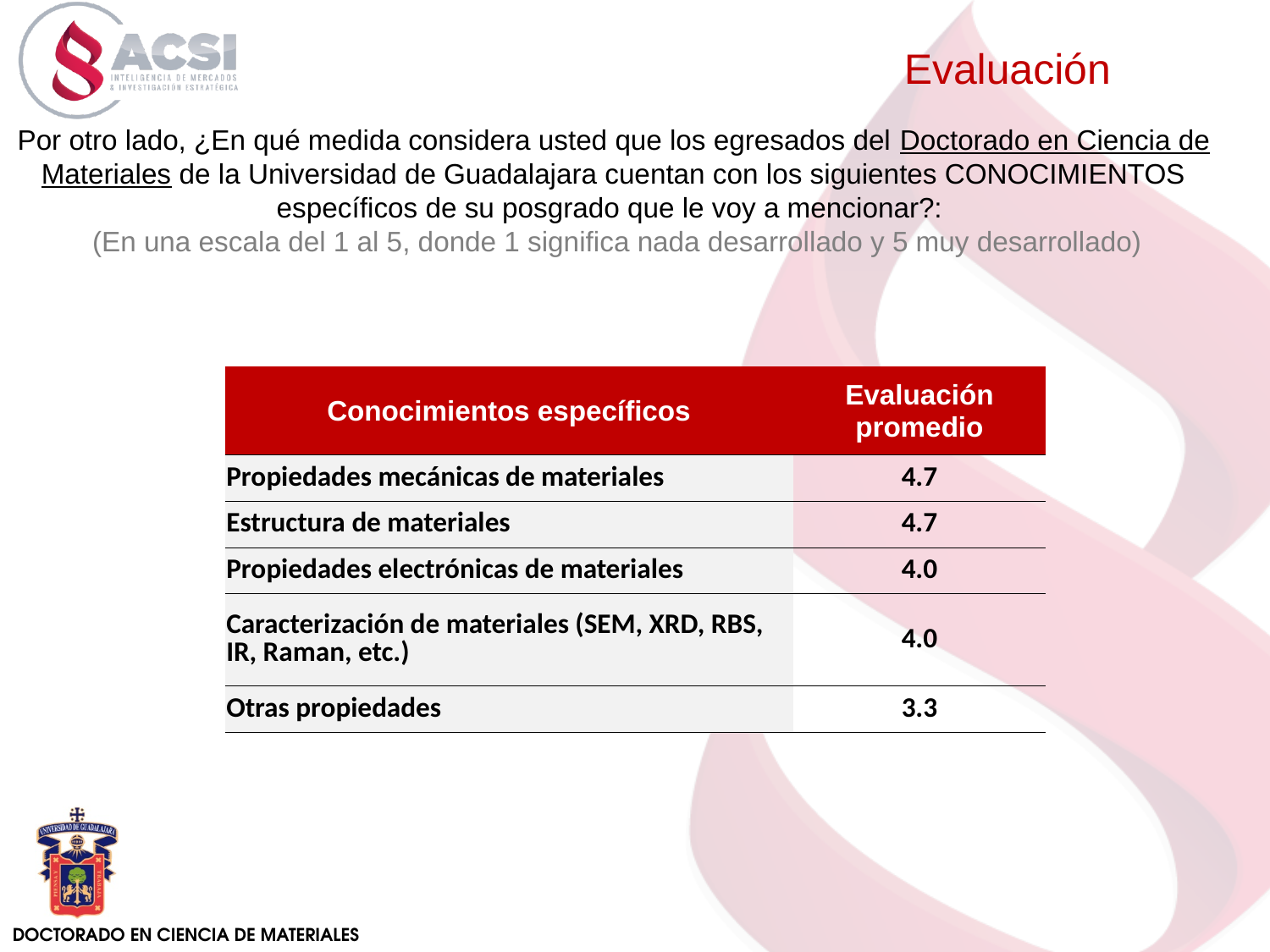

Evaluación
Por otro lado, ¿En qué medida considera usted que los egresados del Doctorado en Ciencia de Materiales de la Universidad de Guadalajara cuentan con los siguientes CONOCIMIENTOS específicos de su posgrado que le voy a mencionar?:
 (En una escala del 1 al 5, donde 1 significa nada desarrollado y 5 muy desarrollado)
| Conocimientos específicos | Evaluación promedio |
| --- | --- |
| Propiedades mecánicas de materiales | 4.7 |
| Estructura de materiales | 4.7 |
| Propiedades electrónicas de materiales | 4.0 |
| Caracterización de materiales (SEM, XRD, RBS, IR, Raman, etc.) | 4.0 |
| Otras propiedades | 3.3 |